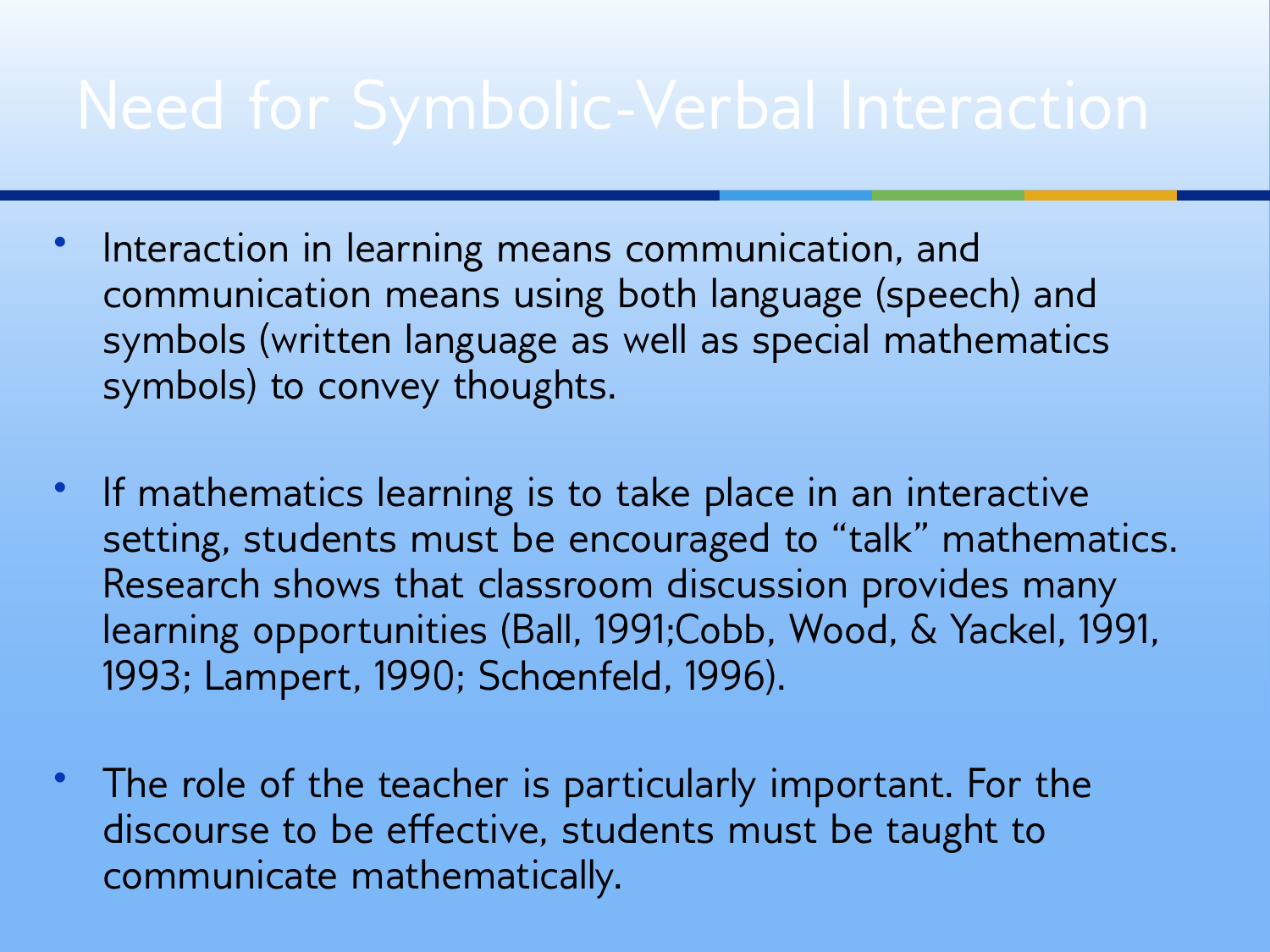

# Need for Symbolic-Verbal Interaction
Interaction in learning means communication, and communication means using both language (speech) and symbols (written language as well as special mathematics symbols) to convey thoughts.

If mathematics learning is to take place in an interactive setting, students must be encouraged to “talk” mathematics. Research shows that classroom discussion provides many learning opportunities (Ball, 1991;Cobb, Wood, & Yackel, 1991, 1993; Lampert, 1990; Schoenfeld, 1996).

The role of the teacher is particularly important. For the discourse to be effective, students must be taught to communicate mathematically.